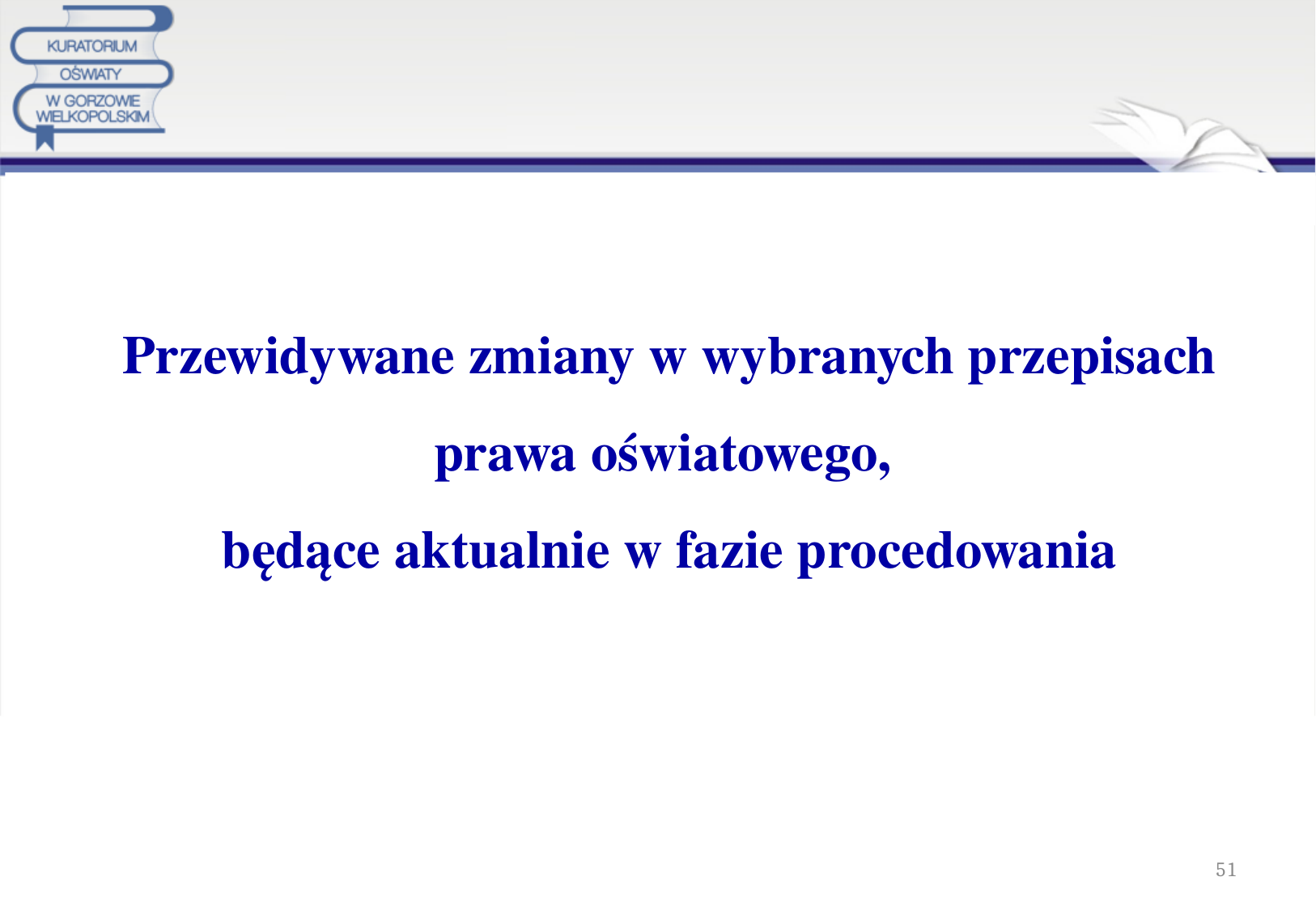

#

Przewidywane zmiany w wybranych przepisach prawa oświatowego,
będące aktualnie w fazie procedowania
51